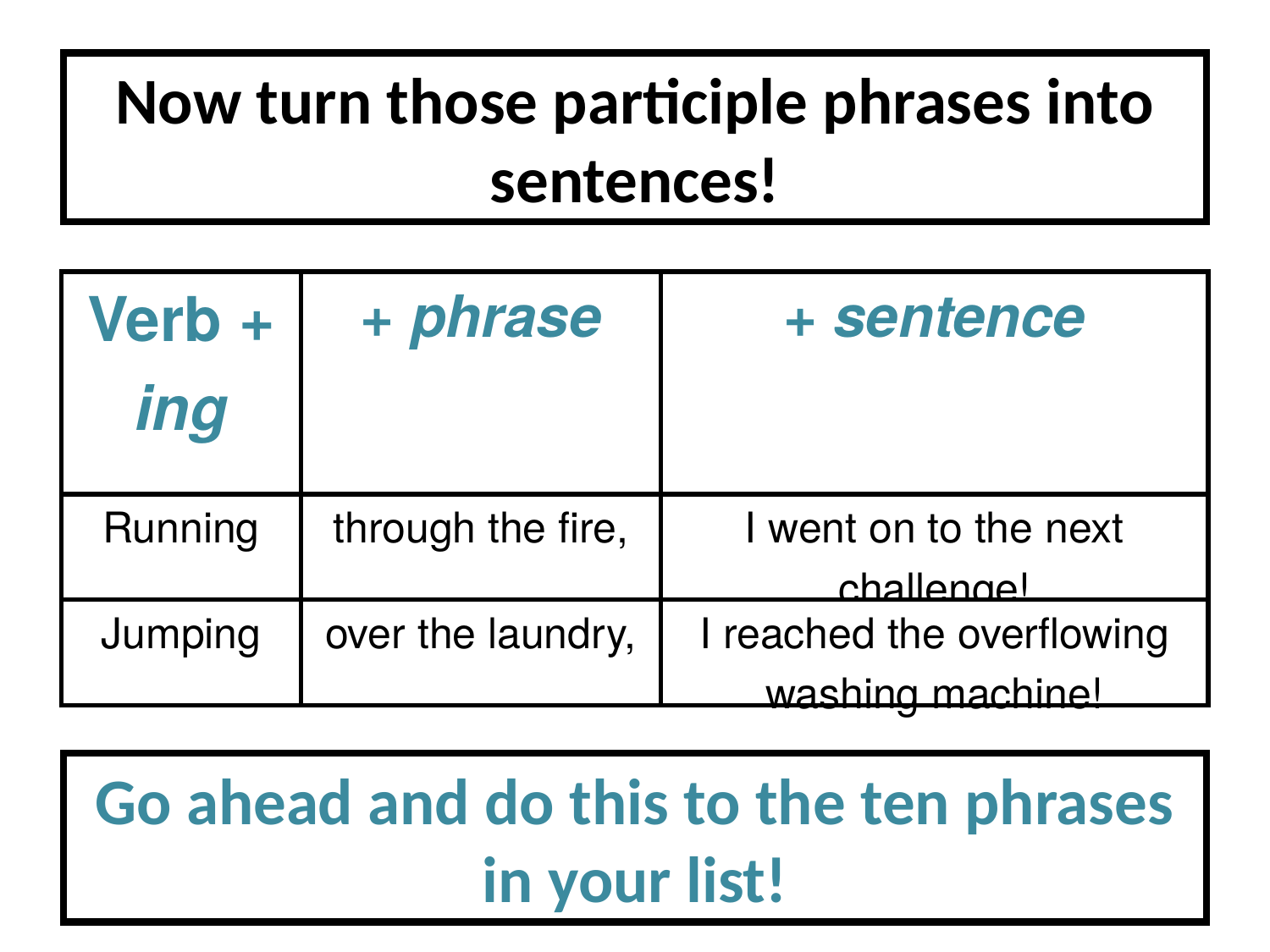

Now turn those participle phrases into sentences!
| Verb + ing | + phrase | + sentence |
| --- | --- | --- |
| Running | through the fire, | I went on to the next challenge! |
| Jumping | over the laundry, | I reached the overflowing washing machine! |
Go ahead and do this to the ten phrases in your list!